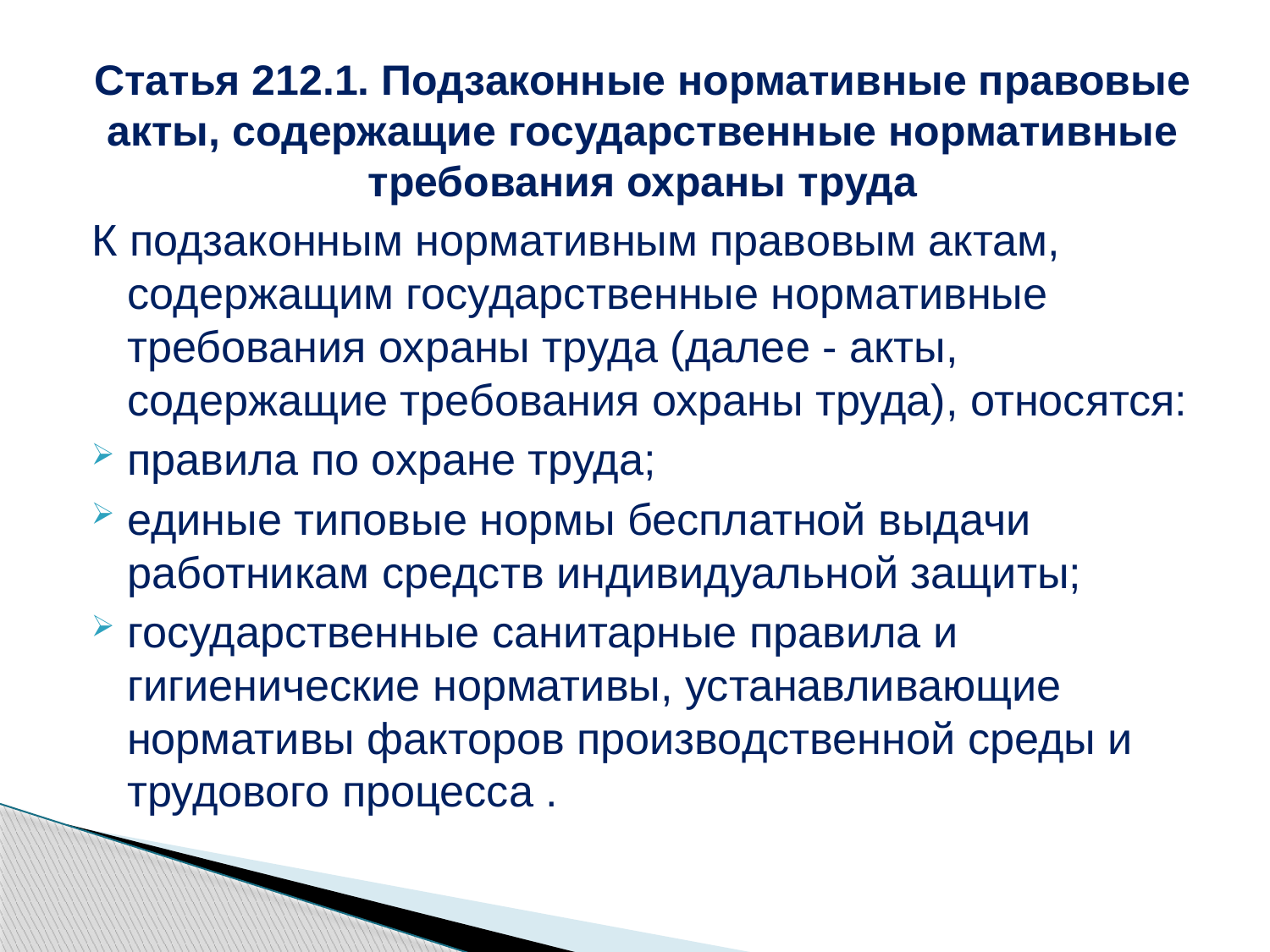

# Статья 212.1. Подзаконные нормативные правовые акты, содержащие государственные нормативные требования охраны труда
К подзаконным нормативным правовым актам, содержащим государственные нормативные требования охраны труда (далее - акты, содержащие требования охраны труда), относятся:
правила по охране труда;
единые типовые нормы бесплатной выдачи работникам средств индивидуальной защиты;
государственные санитарные правила и гигиенические нормативы, устанавливающие нормативы факторов производственной среды и трудового процесса .